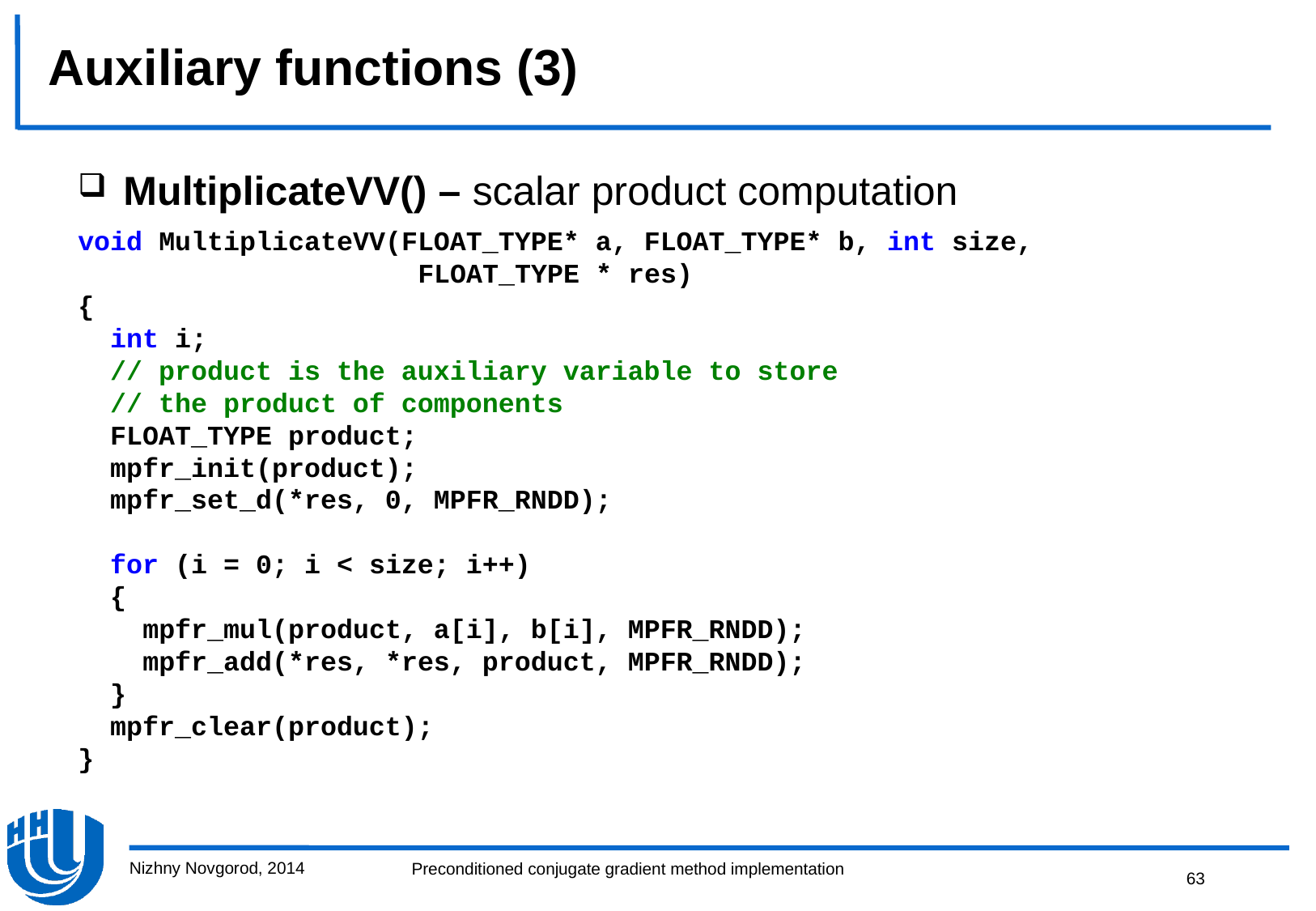

# Auxiliary functions (3)
MultiplicateVV() – scalar product computation
void MultiplicateVV(FLOAT_TYPE* a, FLOAT_TYPE* b, int size,
                     FLOAT_TYPE * res)
{
  int i;
  // product is the auxiliary variable to store
  // the product of components
  FLOAT_TYPE product;
  mpfr_init(product);
  mpfr_set_d(*res, 0, MPFR_RNDD);

  for (i = 0; i < size; i++)
  {
    mpfr_mul(product, a[i], b[i], MPFR_RNDD);
    mpfr_add(*res, *res, product, MPFR_RNDD);
  }
  mpfr_clear(product);
}

Nizhny Novgorod, 2014
63
Preconditioned conjugate gradient method implementation